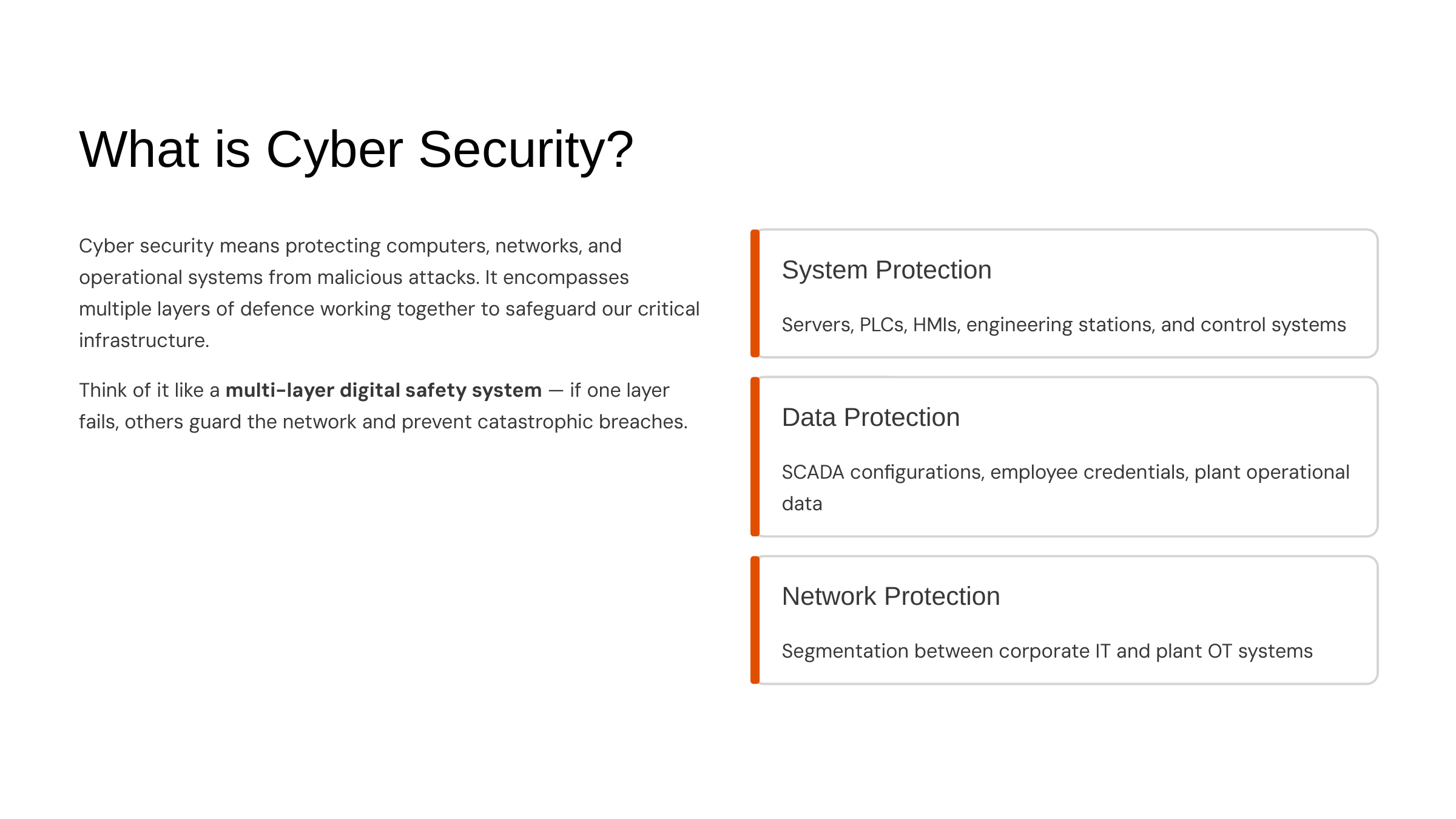

What is Cyber Security?
Cyber security means protecting computers, networks, and operational systems from malicious attacks. It encompasses multiple layers of defence working together to safeguard our critical infrastructure.

System Protection
Servers, PLCs, HMIs, engineering stations, and control systems
Think of it like a multi-layer digital safety system — if one layer fails, others guard the network and prevent catastrophic breaches.

Data Protection
SCADA configurations, employee credentials, plant operational data

Network Protection
Segmentation between corporate IT and plant OT systems